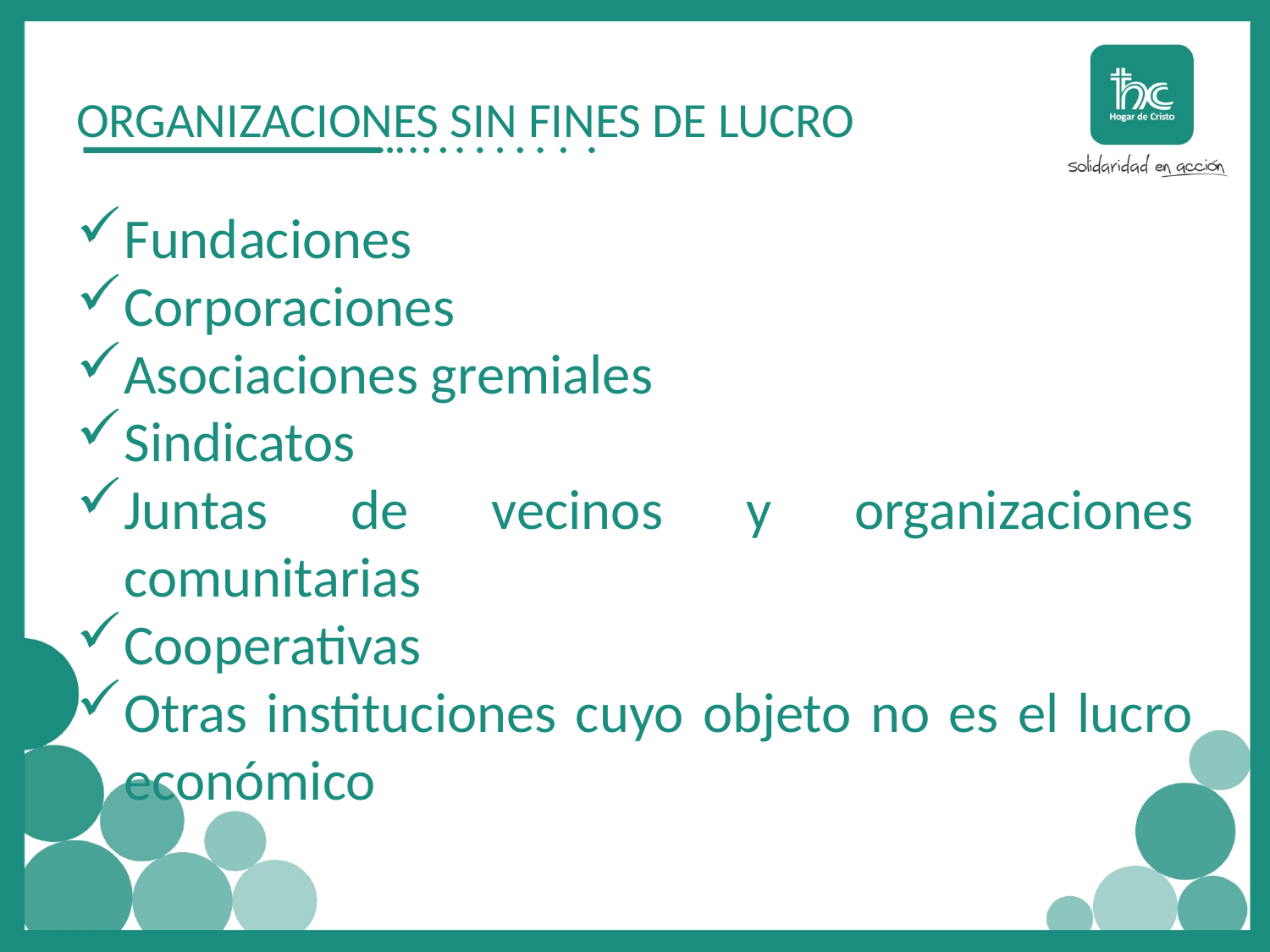

# ORGANIZACIONES SIN FINES DE LUCRO
Fundaciones
Corporaciones
Asociaciones gremiales
Sindicatos
Juntas de vecinos y organizaciones comunitarias
Cooperativas
Otras instituciones cuyo objeto no es el lucro económico